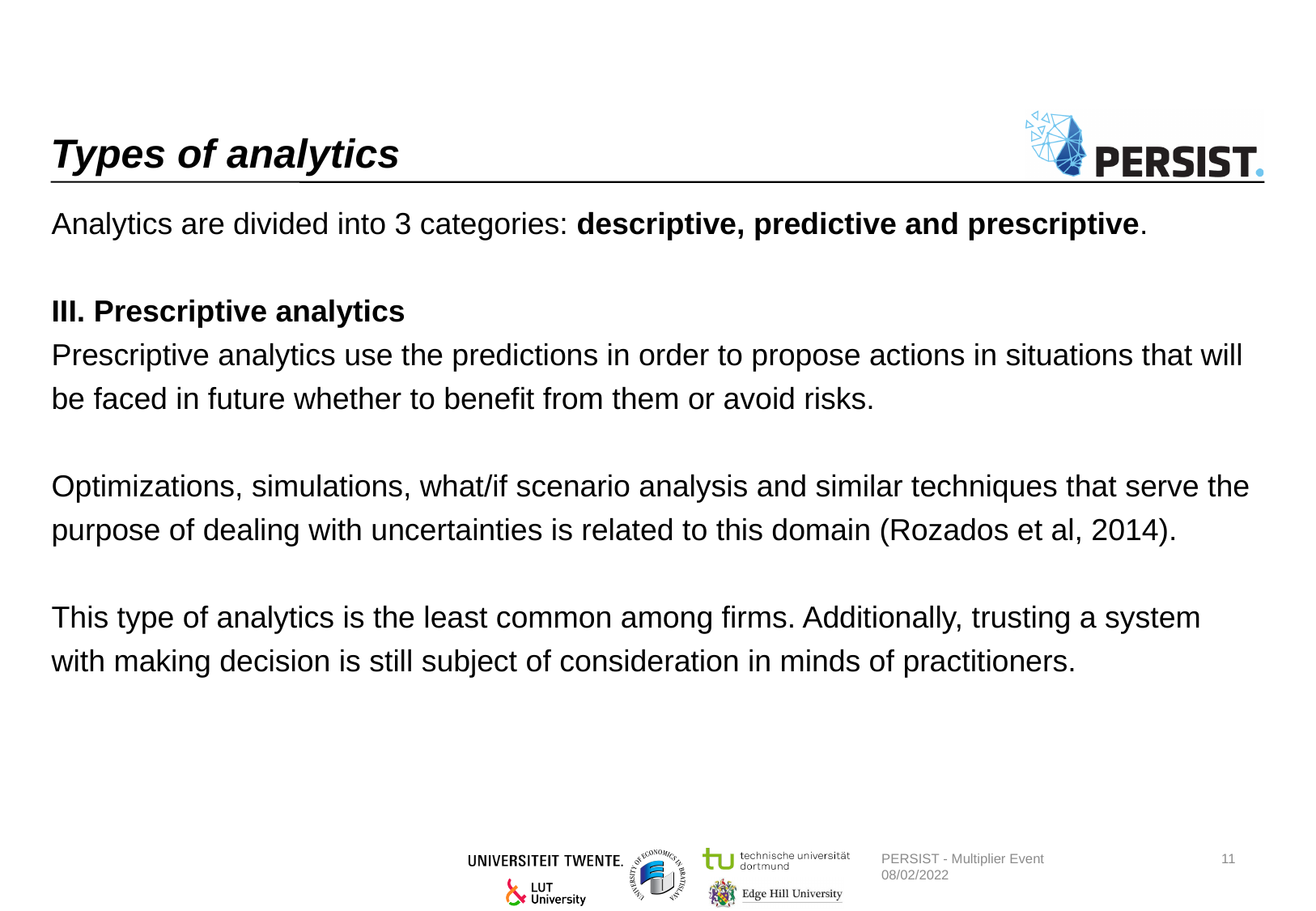

# Types of analytics
Analytics are divided into 3 categories: descriptive, predictive and prescriptive.

III. Prescriptive analytics
Prescriptive analytics use the predictions in order to propose actions in situations that will
be faced in future whether to benefit from them or avoid risks.

Optimizations, simulations, what/if scenario analysis and similar techniques that serve the
purpose of dealing with uncertainties is related to this domain (Rozados et al, 2014).

This type of analytics is the least common among firms. Additionally, trusting a system
with making decision is still subject of consideration in minds of practitioners.